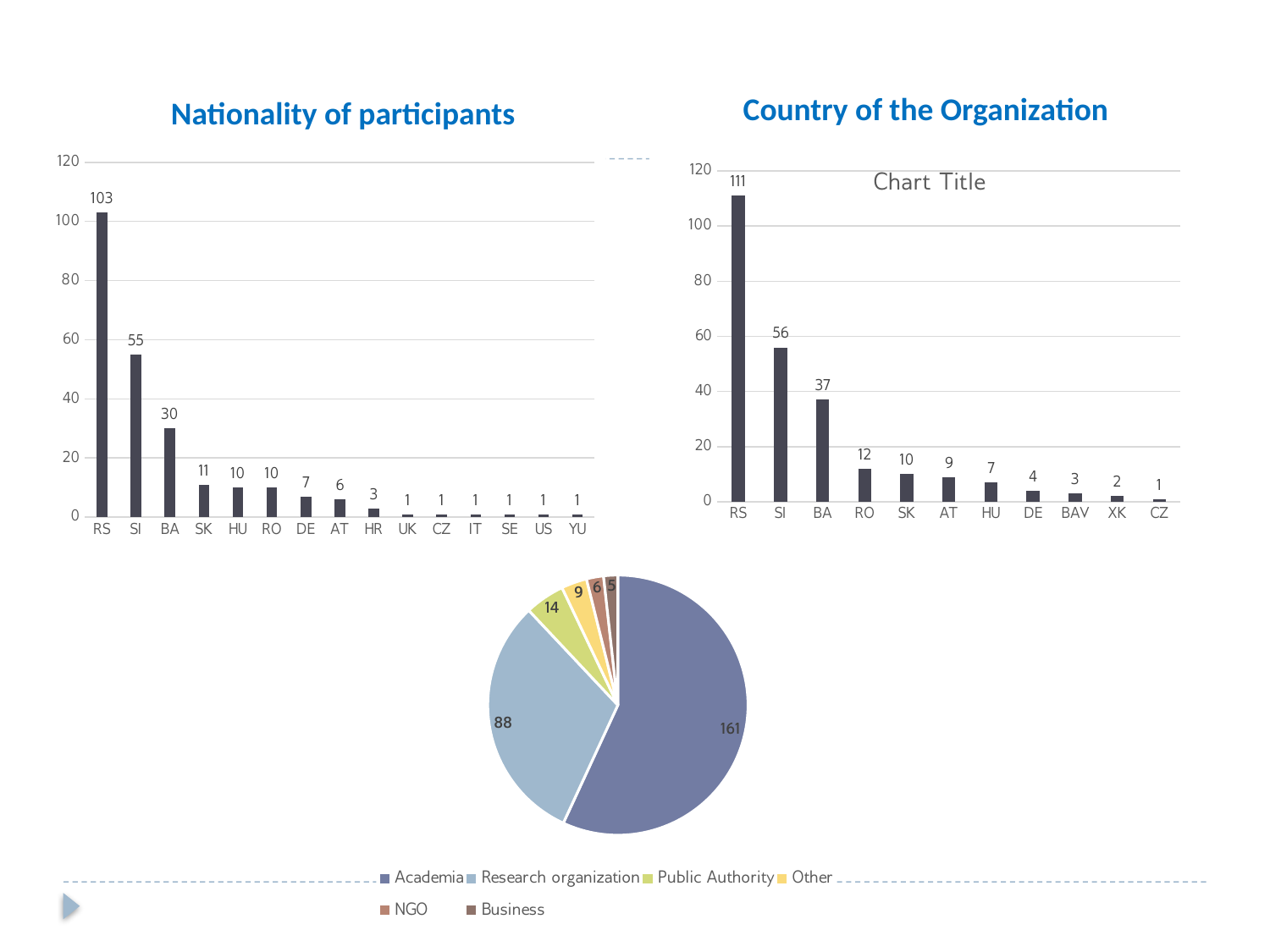

#
Country of the Organization
Nationality of participants

### Chart

| Category |  |
|---|---|
| RS | 103.0 |
| SI | 55.0 |
| BA | 30.0 |
| SK | 11.0 |
| HU | 10.0 |
| RO | 10.0 |
| DE | 7.0 |
| AT | 6.0 |
| HR | 3.0 |
| UK | 1.0 |
| CZ | 1.0 |
| IT | 1.0 |
| SE | 1.0 |
| US | 1.0 |
| YU | 1.0 |

### Chart:

| Category |  |
|---|---|
| RS | 111.0 |
| SI | 56.0 |
| BA | 37.0 |
| RO | 12.0 |
| SK | 10.0 |
| AT | 9.0 |
| HU | 7.0 |
| DE | 4.0 |
| BAV | 3.0 |
| XK | 2.0 |
| CZ | 1.0 |

### Chart

| Category |  |
|---|---|
| Academia | 161.0 |
| Research organization | 88.0 |
| Public Authority | 14.0 |
| Other | 9.0 |
| NGO | 6.0 |
| Business | 5.0 |